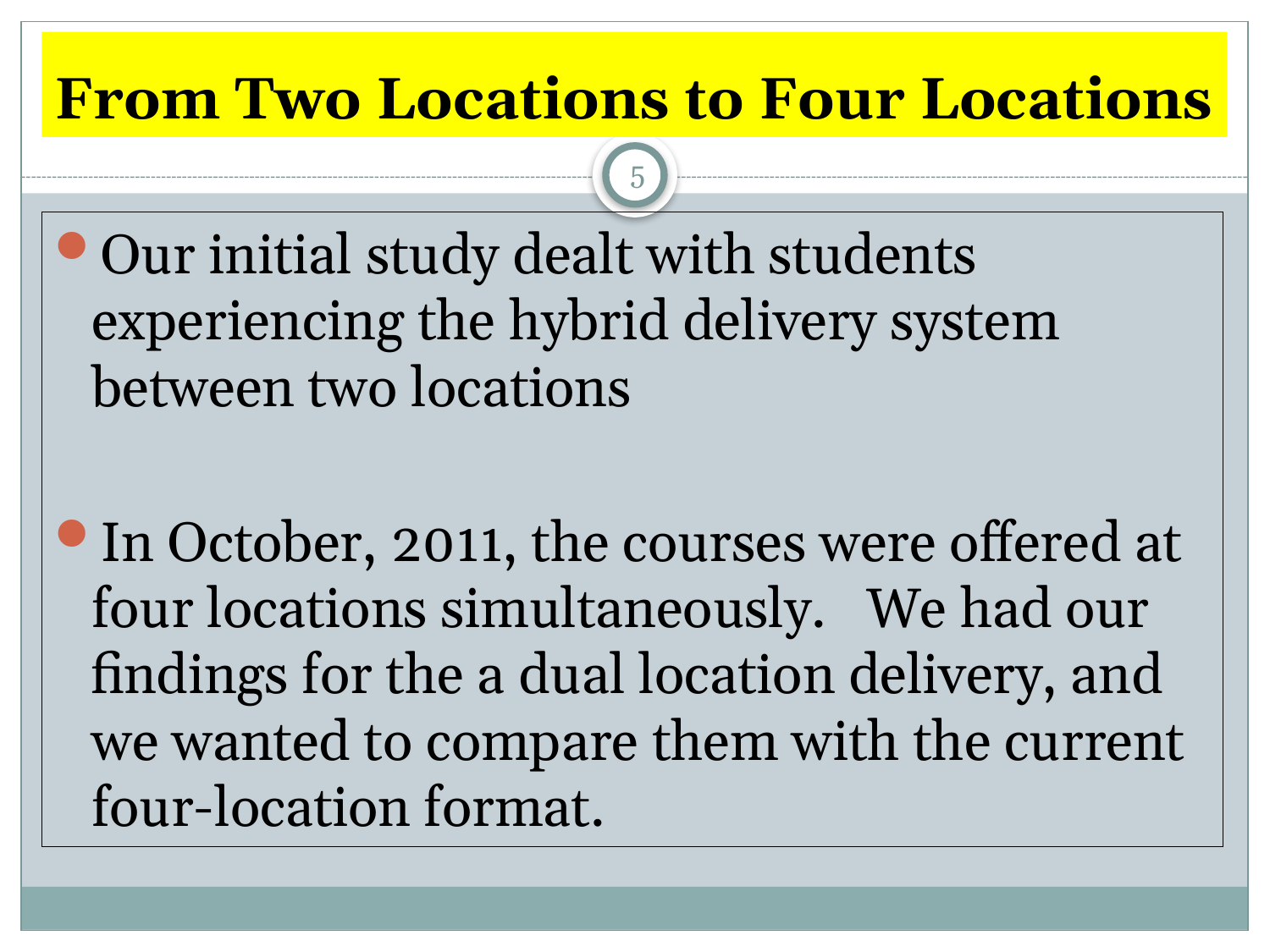

# From Two Locations to Four Locations
5
Our initial study dealt with students experiencing the hybrid delivery system between two locations

In October, 2011, the courses were offered at four locations simultaneously.   We had our findings for the a dual location delivery, and we wanted to compare them with the current four-location format.